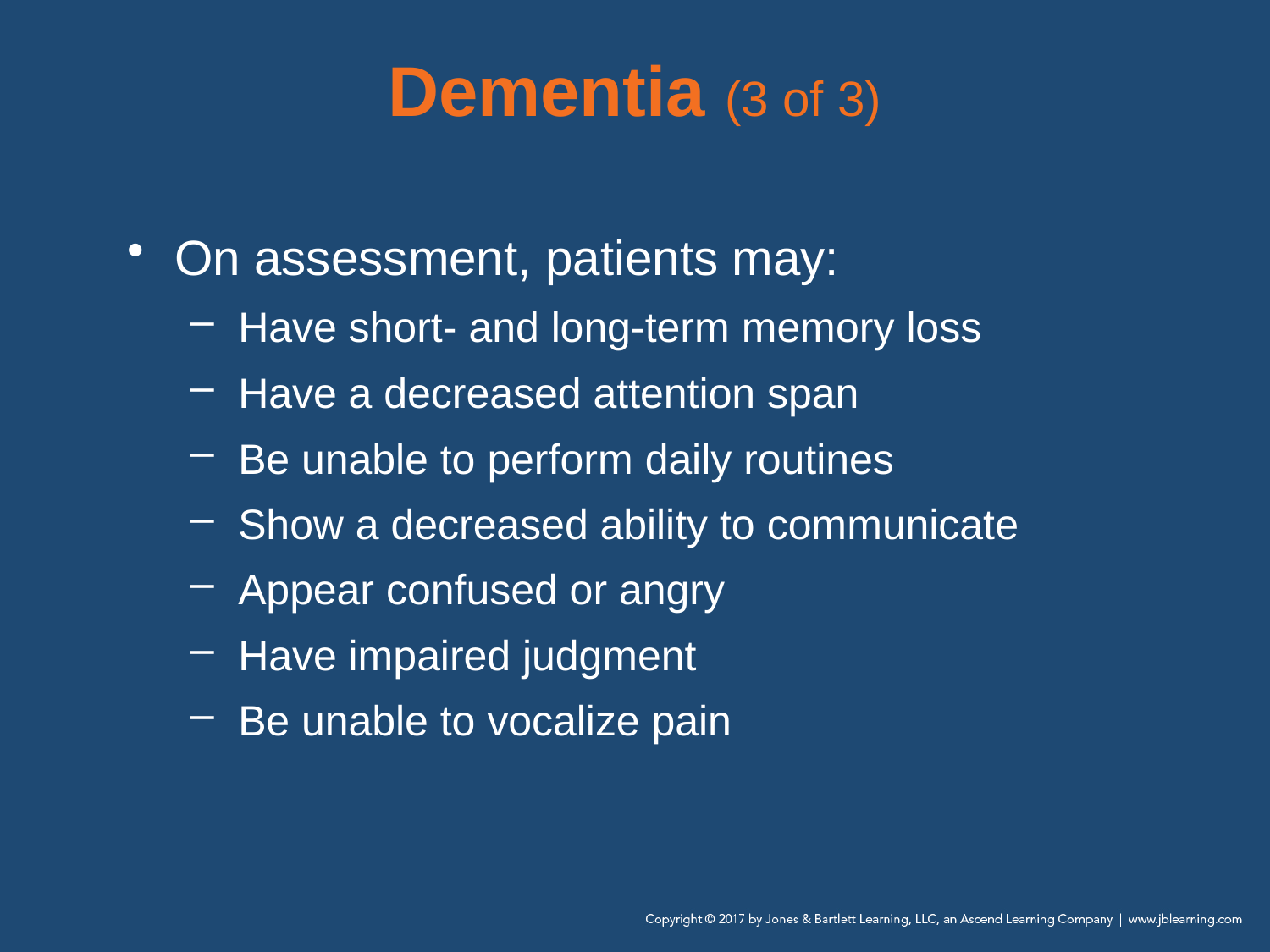

# Dementia (3 of 3)
On assessment, patients may:
Have short- and long-term memory loss
Have a decreased attention span
Be unable to perform daily routines
Show a decreased ability to communicate
Appear confused or angry
Have impaired judgment
Be unable to vocalize pain